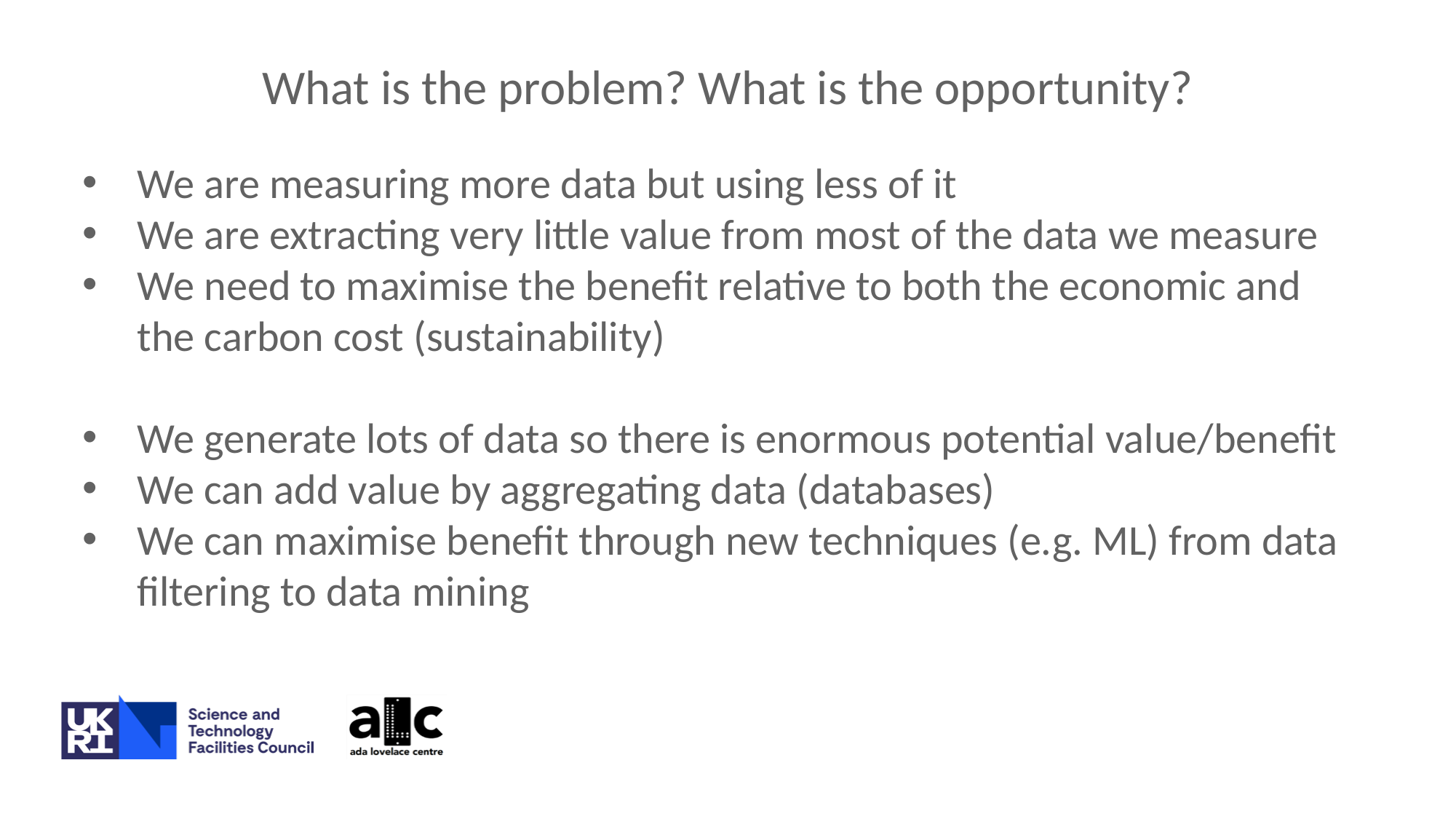

What is the problem? What is the opportunity?

We are measuring more data but using less of it
We are extracting very little value from most of the data we measure
We need to maximise the benefit relative to both the economic and the carbon cost (sustainability)

We generate lots of data so there is enormous potential value/benefit
We can add value by aggregating data (databases)
We can maximise benefit through new techniques (e.g. ML) from data filtering to data mining